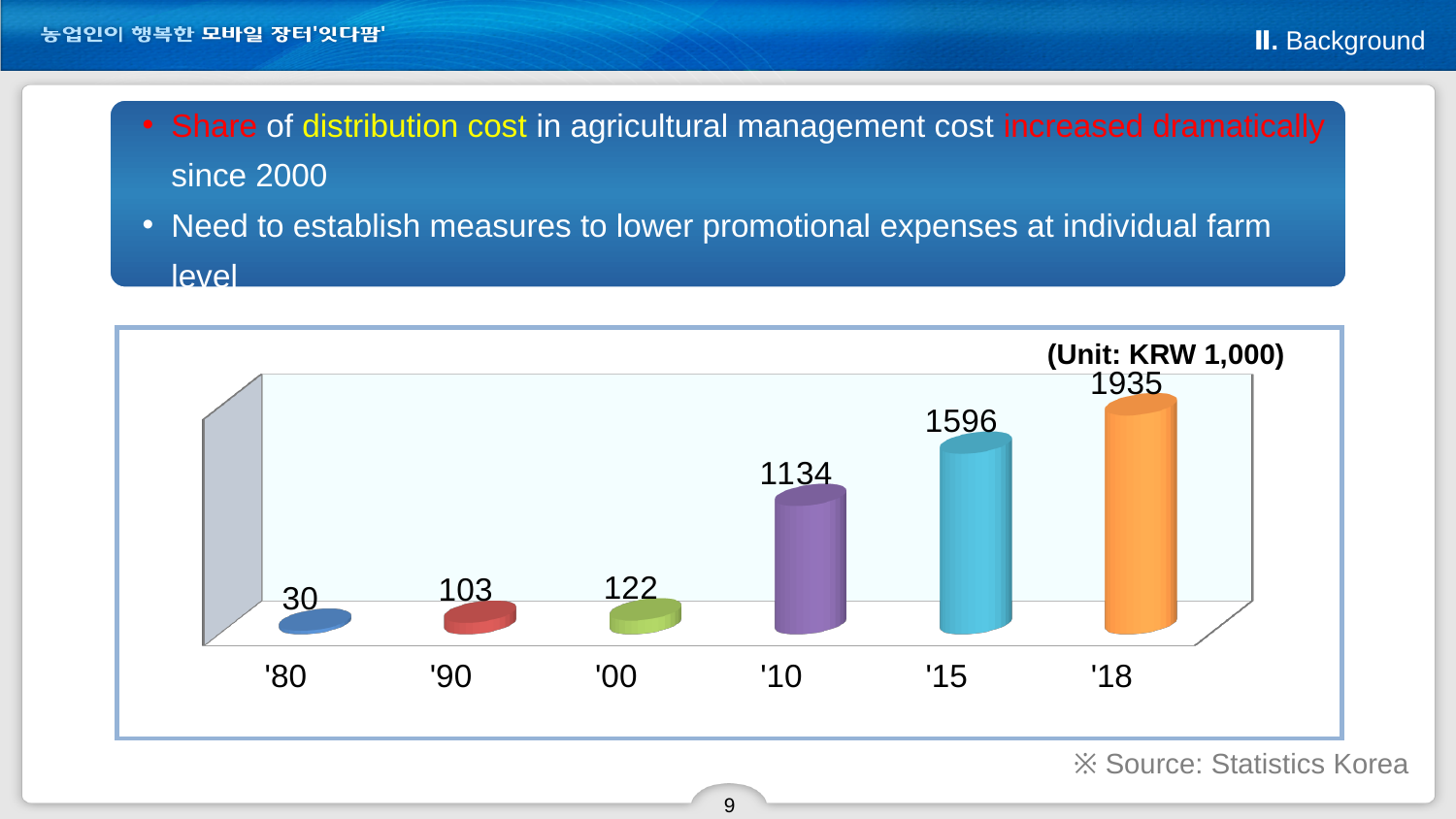

Ⅱ. Background
Share of distribution cost in agricultural management cost increased dramatically  since 2000
Need to establish measures to lower promotional expenses at individual farm level

(Unit: KRW 1,000)

[unsupported chart]

※ Source: Statistics Korea